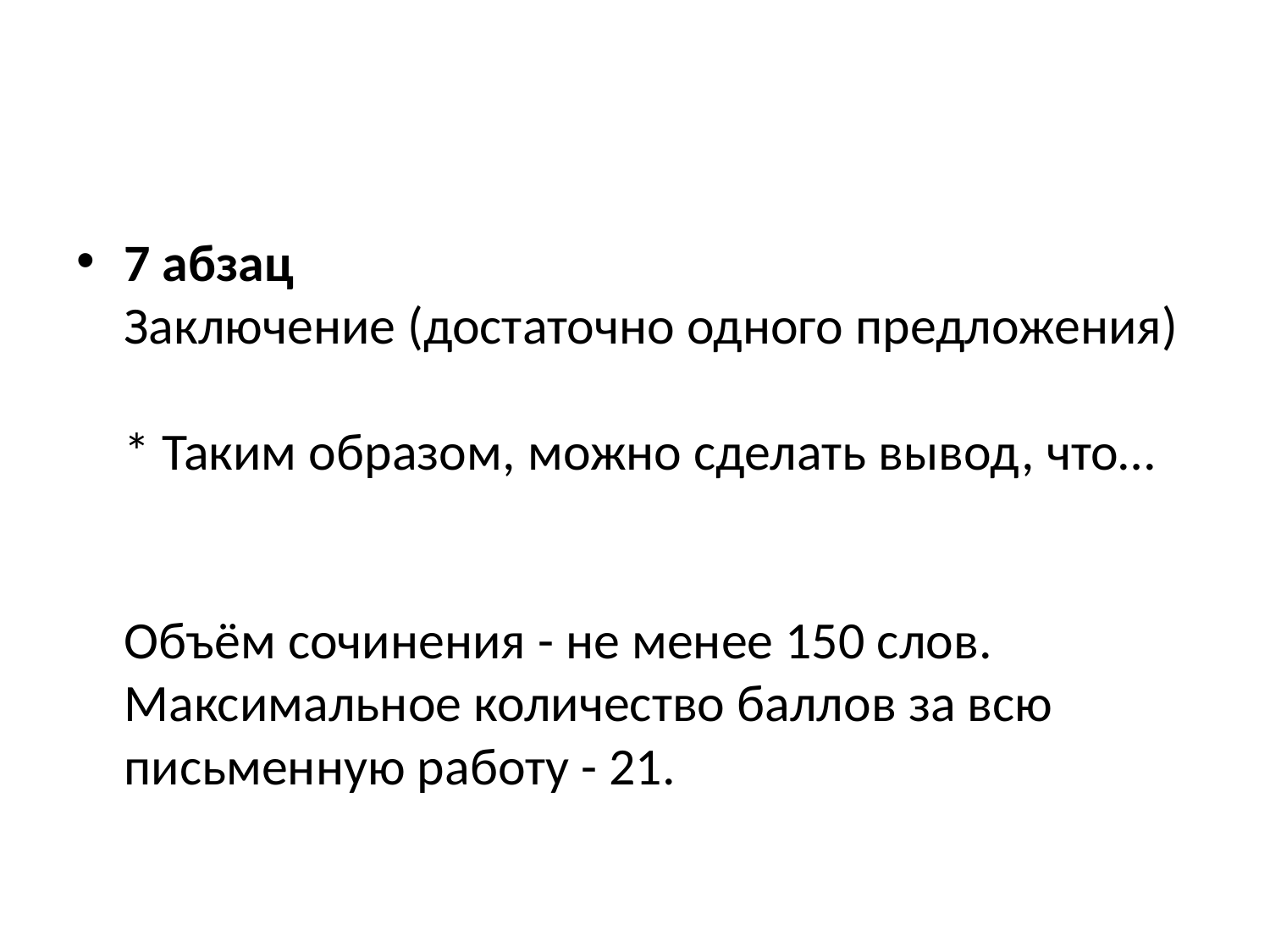

#
7 абзац
Заключение (достаточно одного предложения)
* Таким образом, можно сделать вывод, что…
Объём сочинения - не менее 150 слов.
Максимальное количество баллов за всю письменную работу - 21.